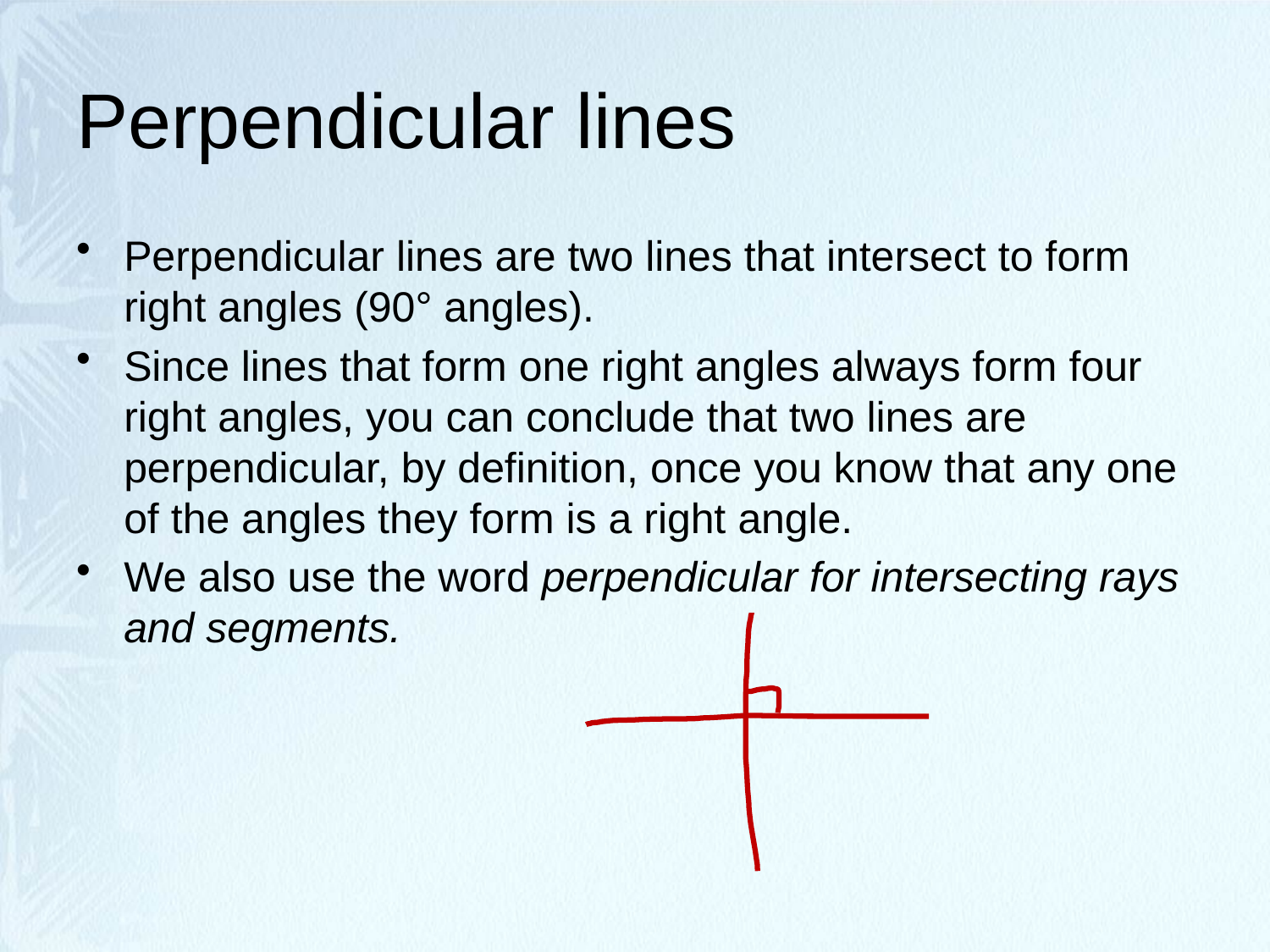

# Perpendicular lines
Perpendicular lines are two lines that intersect to form right angles (90° angles).
Since lines that form one right angles always form four right angles, you can conclude that two lines are perpendicular, by definition, once you know that any one of the angles they form is a right angle.
We also use the word perpendicular for intersecting rays and segments.